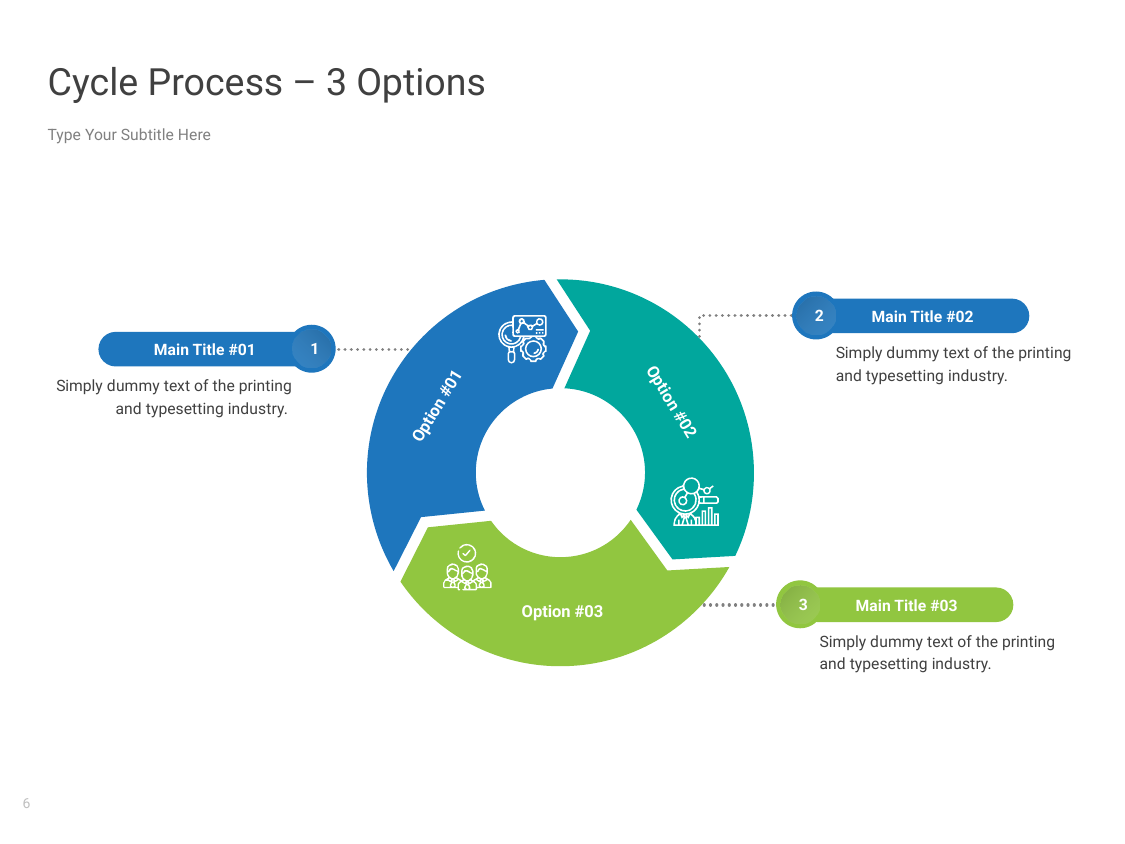

# Cycle Process – 3 Options
Type Your Subtitle Here

2
Main Title #02

1
Main Title #01
Simply dummy text of the printing and typesetting industry.
Simply dummy text of the printing and typesetting industry.
Option #02
Option #01

3
Main Title #03
Option #03
Simply dummy text of the printing and typesetting industry.